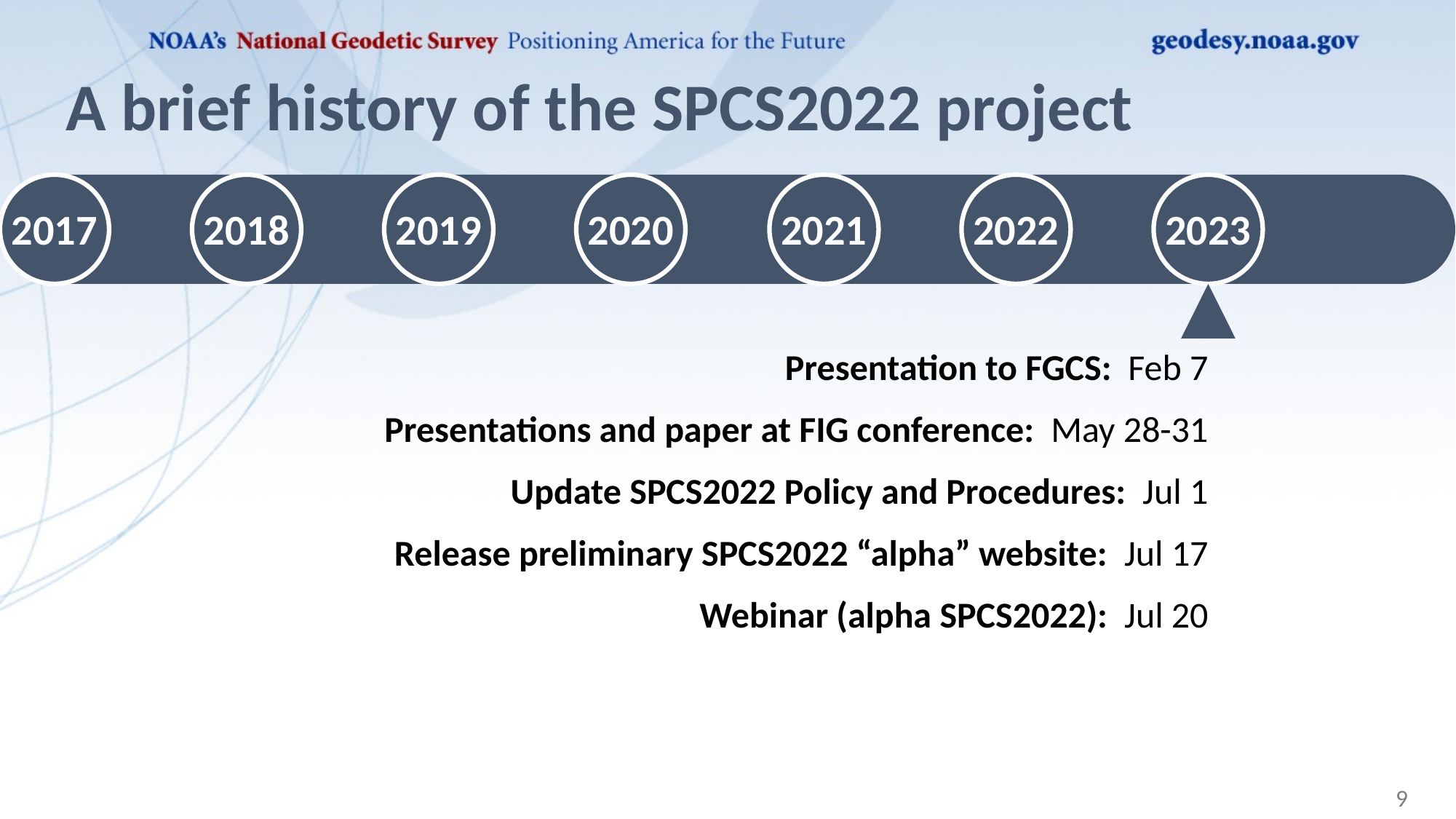

# A brief history of the SPCS2022 project

2017

2018

2019

2020

2021

2022

2023

Presentation to FGCS:  Feb 7
Presentations and paper at FIG conference:  May 28-31
Update SPCS2022 Policy and Procedures:  Jul 1
Release preliminary SPCS2022 “alpha” website:  Jul 17
Webinar (alpha SPCS2022):  Jul 20
9